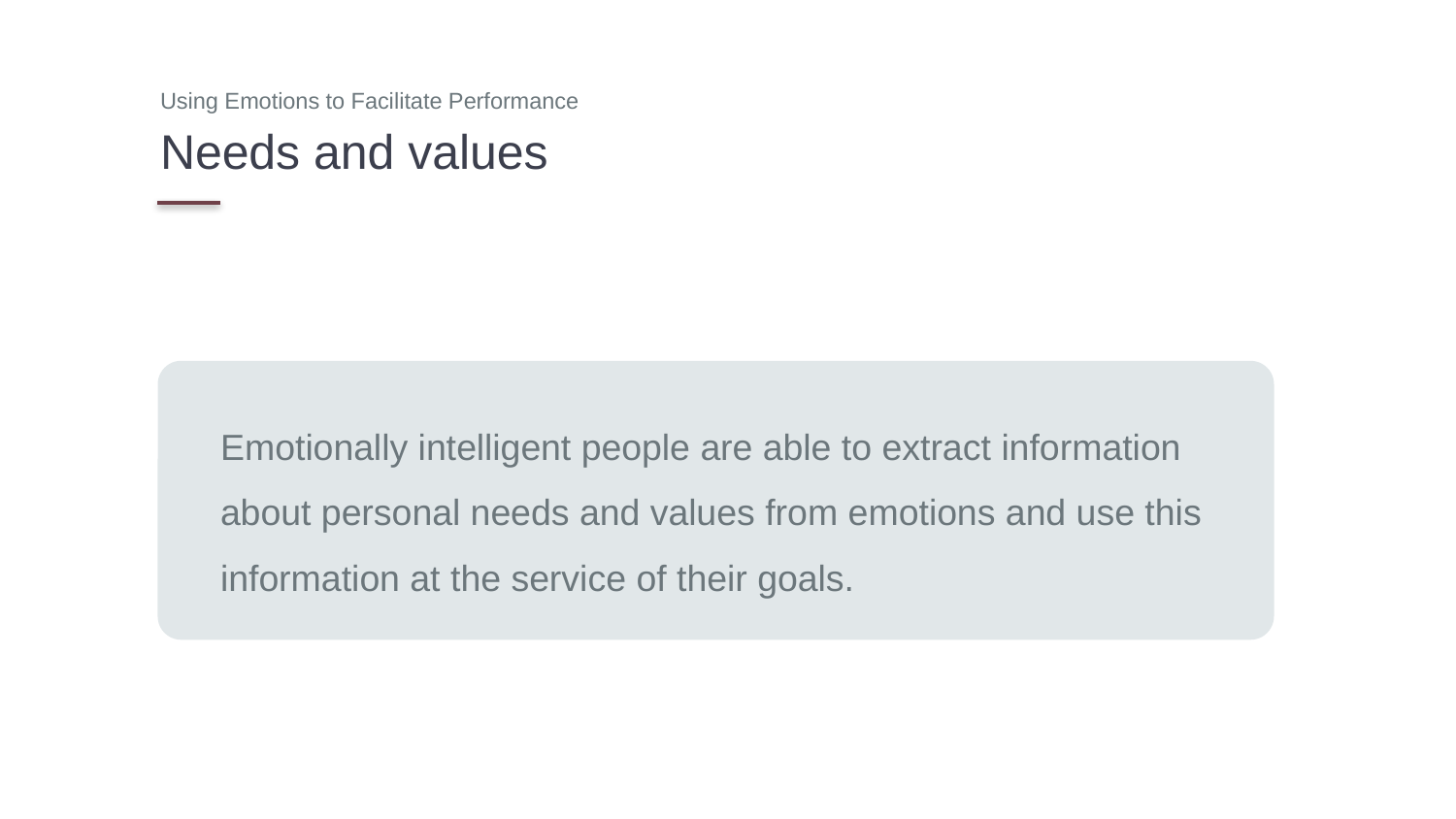

Using Emotions to Facilitate Performance
# Needs and values
Emotionally intelligent people are able to extract information about personal needs and values from emotions and use this information at the service of their goals.